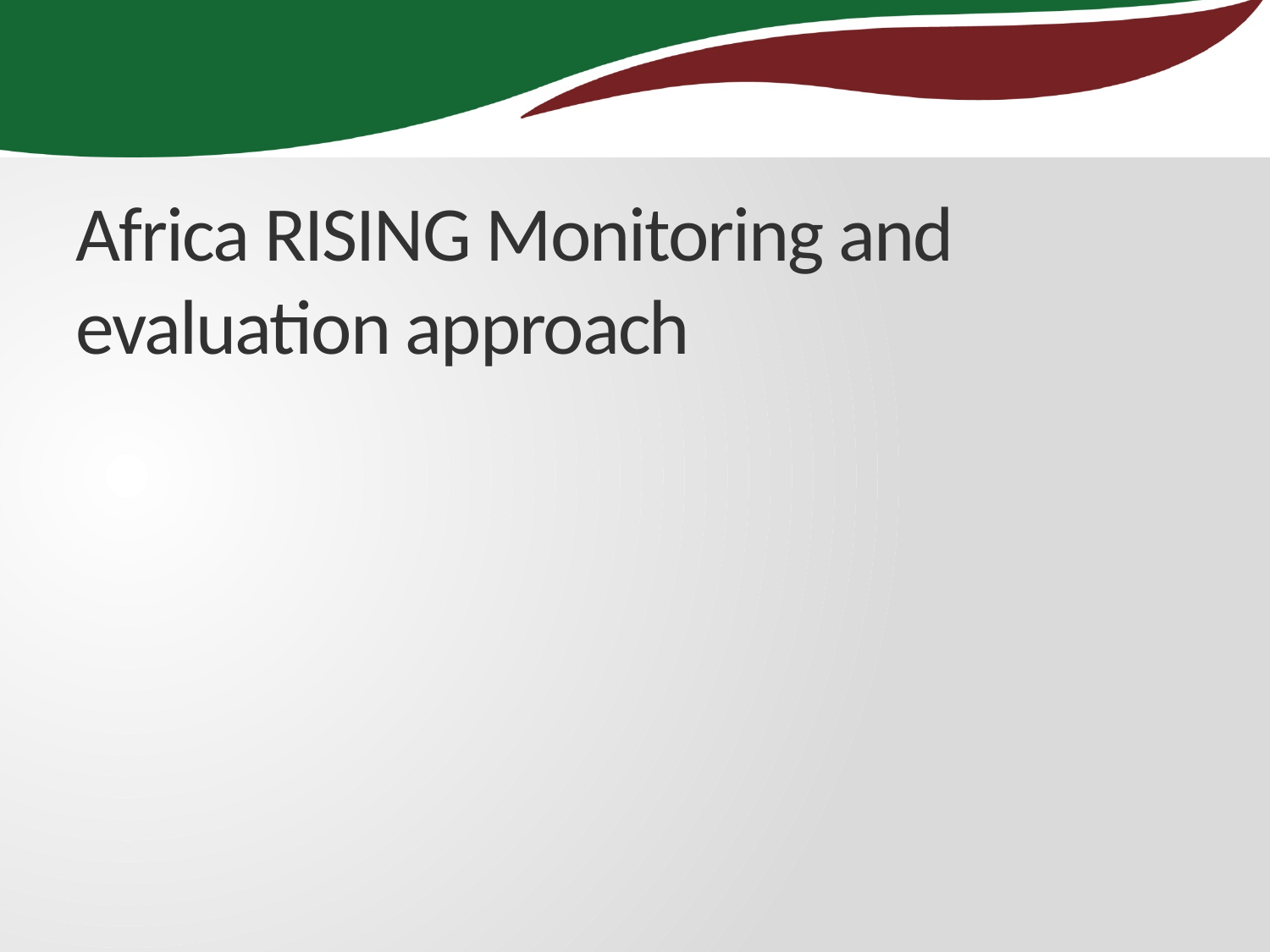

# Africa RISING Monitoring and evaluation approach